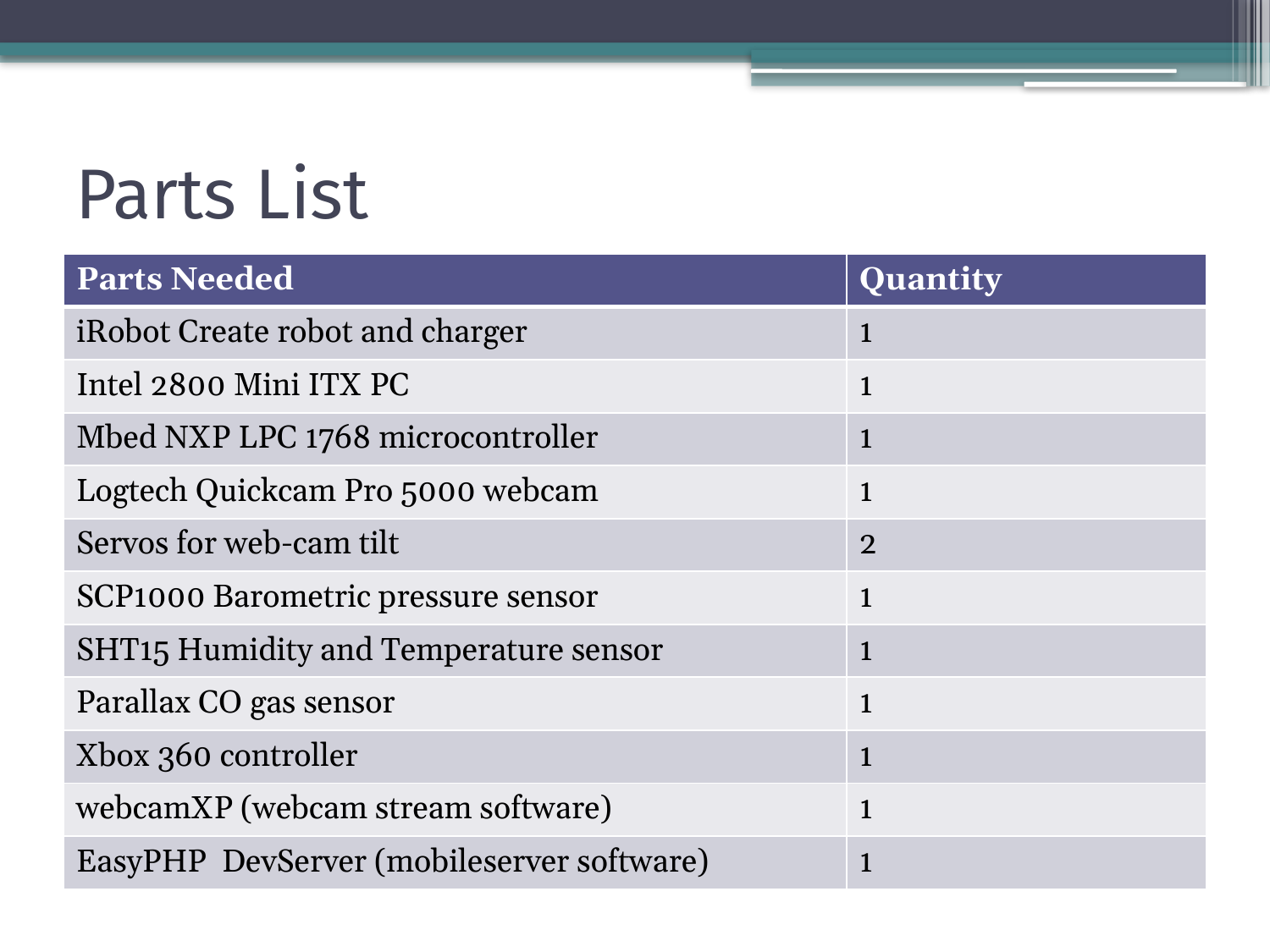

# Parts List
| Parts Needed | Quantity |
| --- | --- |
| iRobot Create robot and charger | 1 |
| Intel 2800 Mini ITX PC | 1 |
| Mbed NXP LPC 1768 microcontroller | 1 |
| Logtech Quickcam Pro 5000 webcam | 1 |
| Servos for web-cam tilt | 2 |
| SCP1000 Barometric pressure sensor | 1 |
| SHT15 Humidity and Temperature sensor | 1 |
| Parallax CO gas sensor | 1 |
| Xbox 360 controller | 1 |
| webcamXP (webcam stream software) | 1 |
| EasyPHP DevServer (mobileserver software) | 1 |